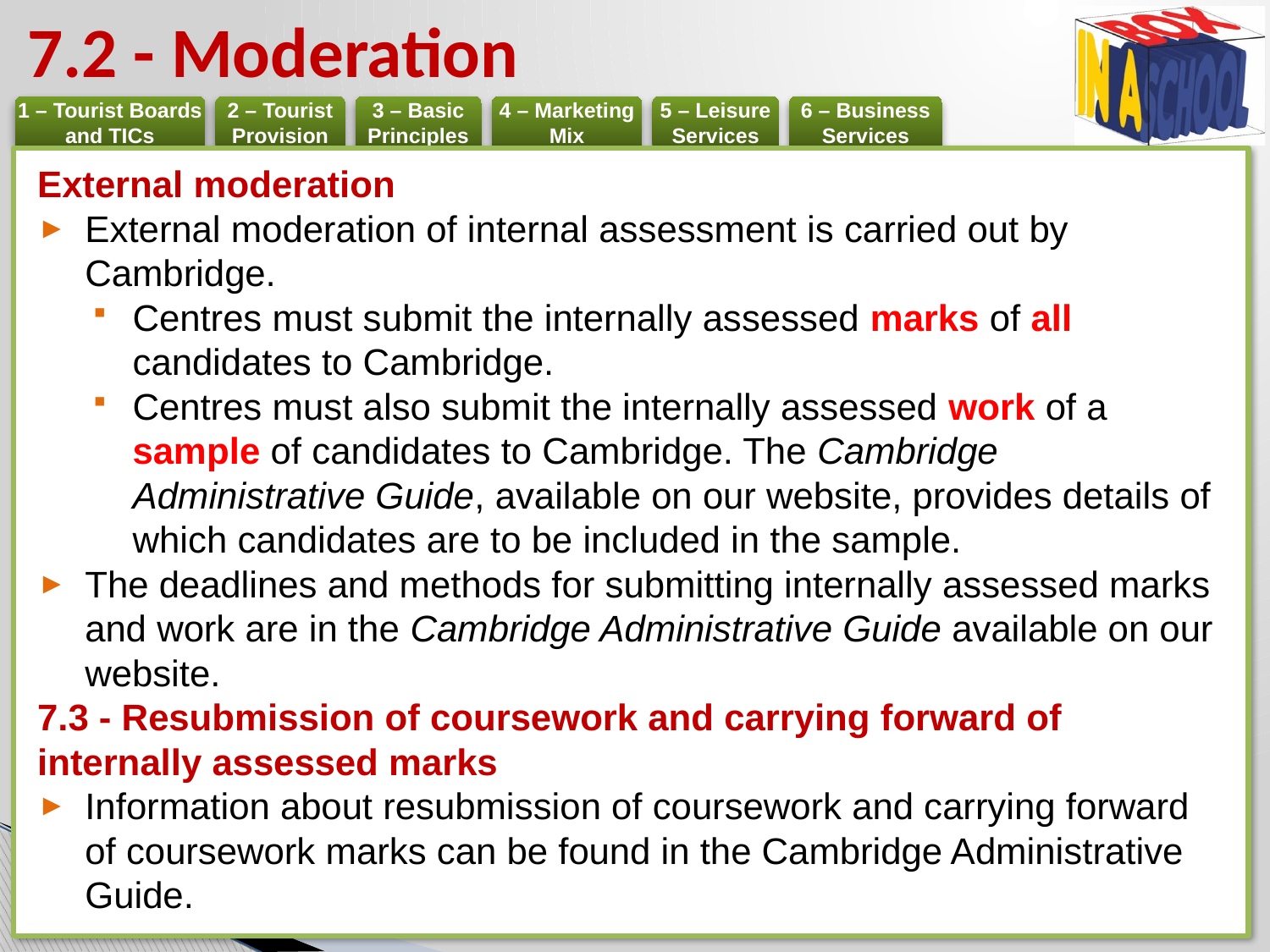

# 7.2 - Moderation
External moderation
External moderation of internal assessment is carried out by Cambridge.
Centres must submit the internally assessed marks of all candidates to Cambridge.
Centres must also submit the internally assessed work of a sample of candidates to Cambridge. The Cambridge Administrative Guide, available on our website, provides details of which candidates are to be included in the sample.
The deadlines and methods for submitting internally assessed marks and work are in the Cambridge Administrative Guide available on our website.
7.3 - Resubmission of coursework and carrying forward of internally assessed marks
Information about resubmission of coursework and carrying forward of coursework marks can be found in the Cambridge Administrative Guide.